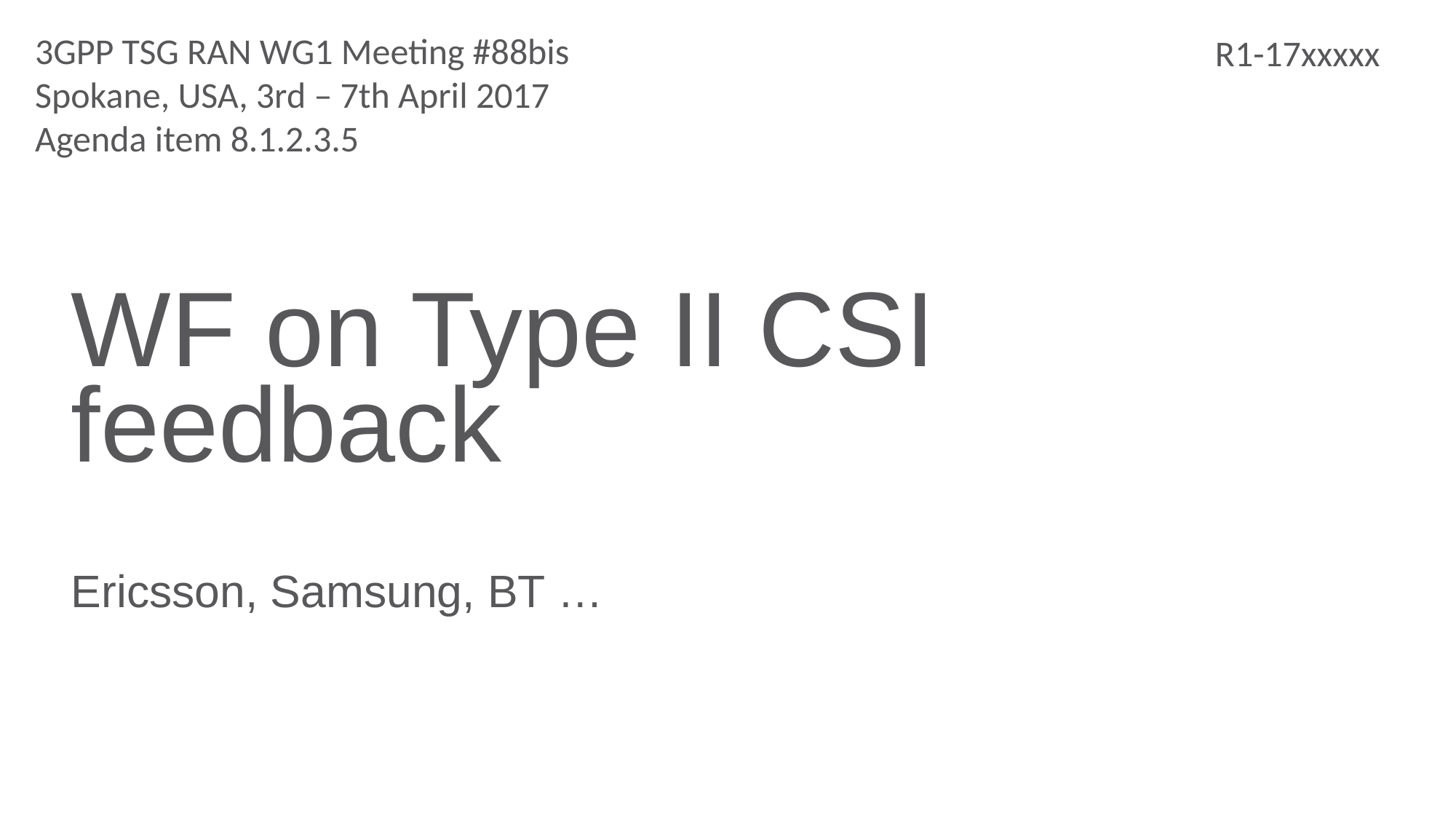

3GPP TSG RAN WG1 Meeting #88bis
Spokane, USA, 3rd – 7th April 2017
Agenda item 8.1.2.3.5
R1-17xxxxx
# WF on Type II CSI feedback
Ericsson, Samsung, BT …